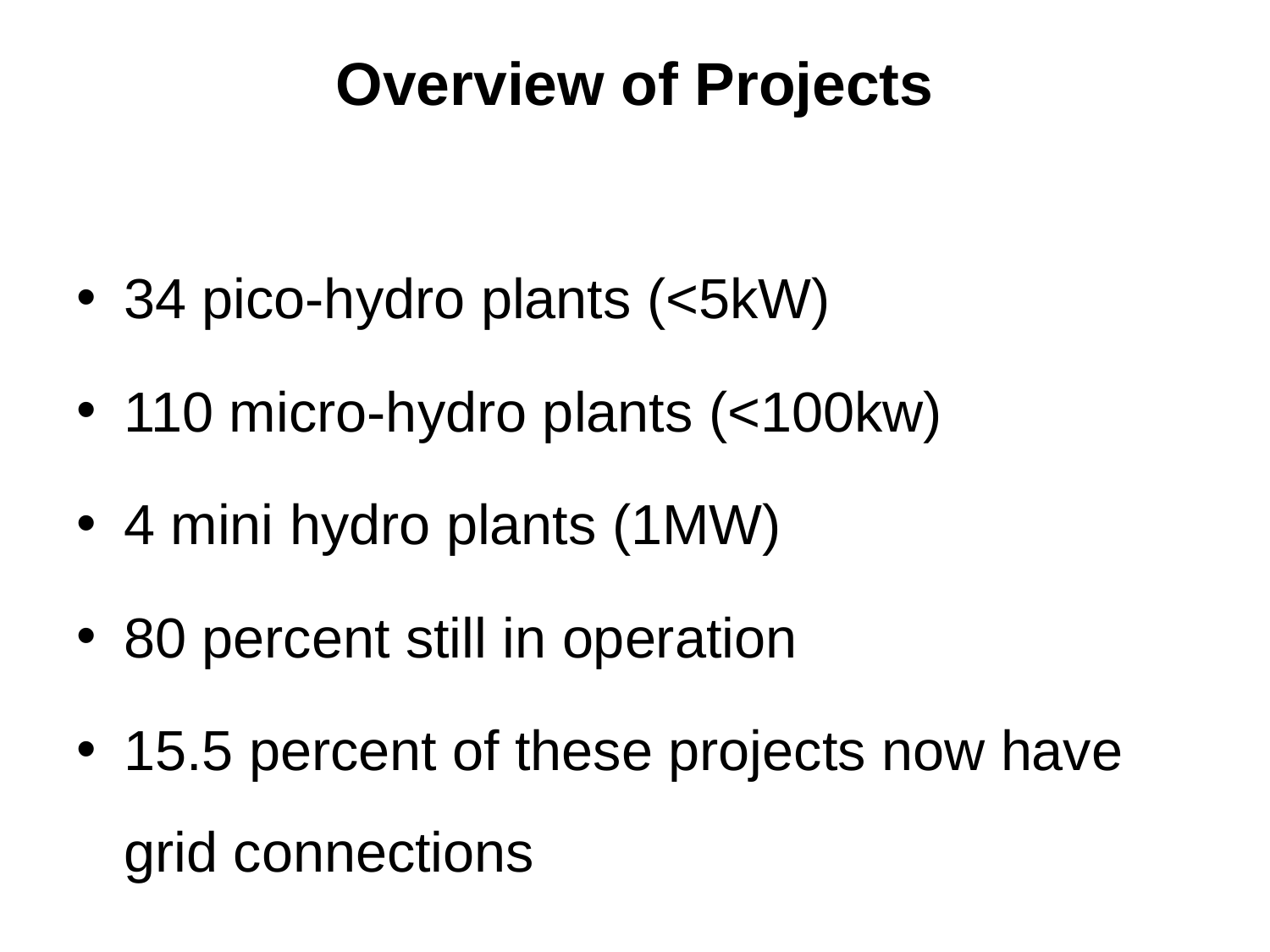

# Overview of Projects
34 pico-hydro plants (<5kW)
110 micro-hydro plants (<100kw)
4 mini hydro plants (1MW)
80 percent still in operation
15.5 percent of these projects now have grid connections